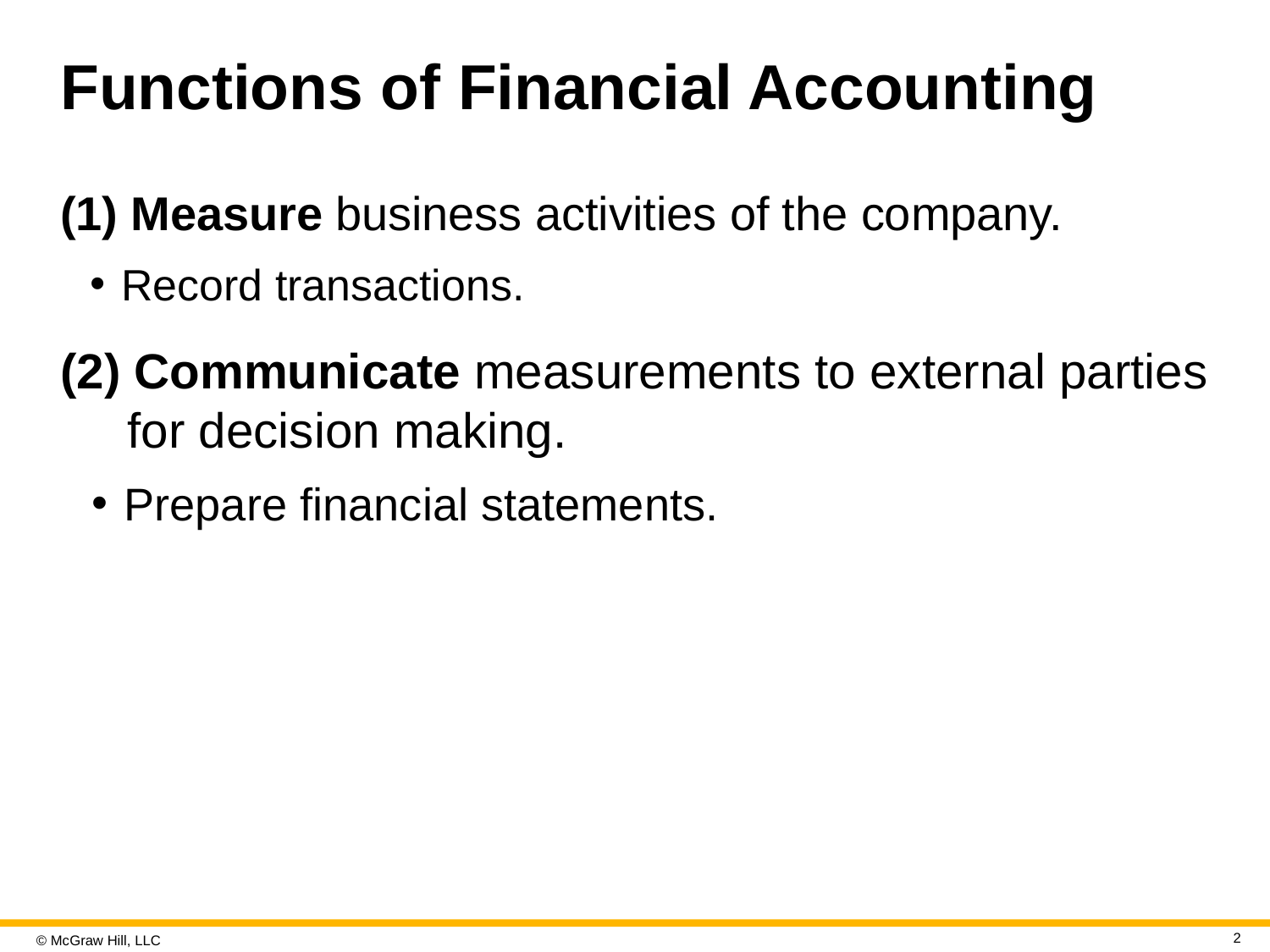

# Functions of Financial Accounting
(1) Measure business activities of the company.
Record transactions.
(2) Communicate measurements to external parties for decision making.
Prepare financial statements.
2